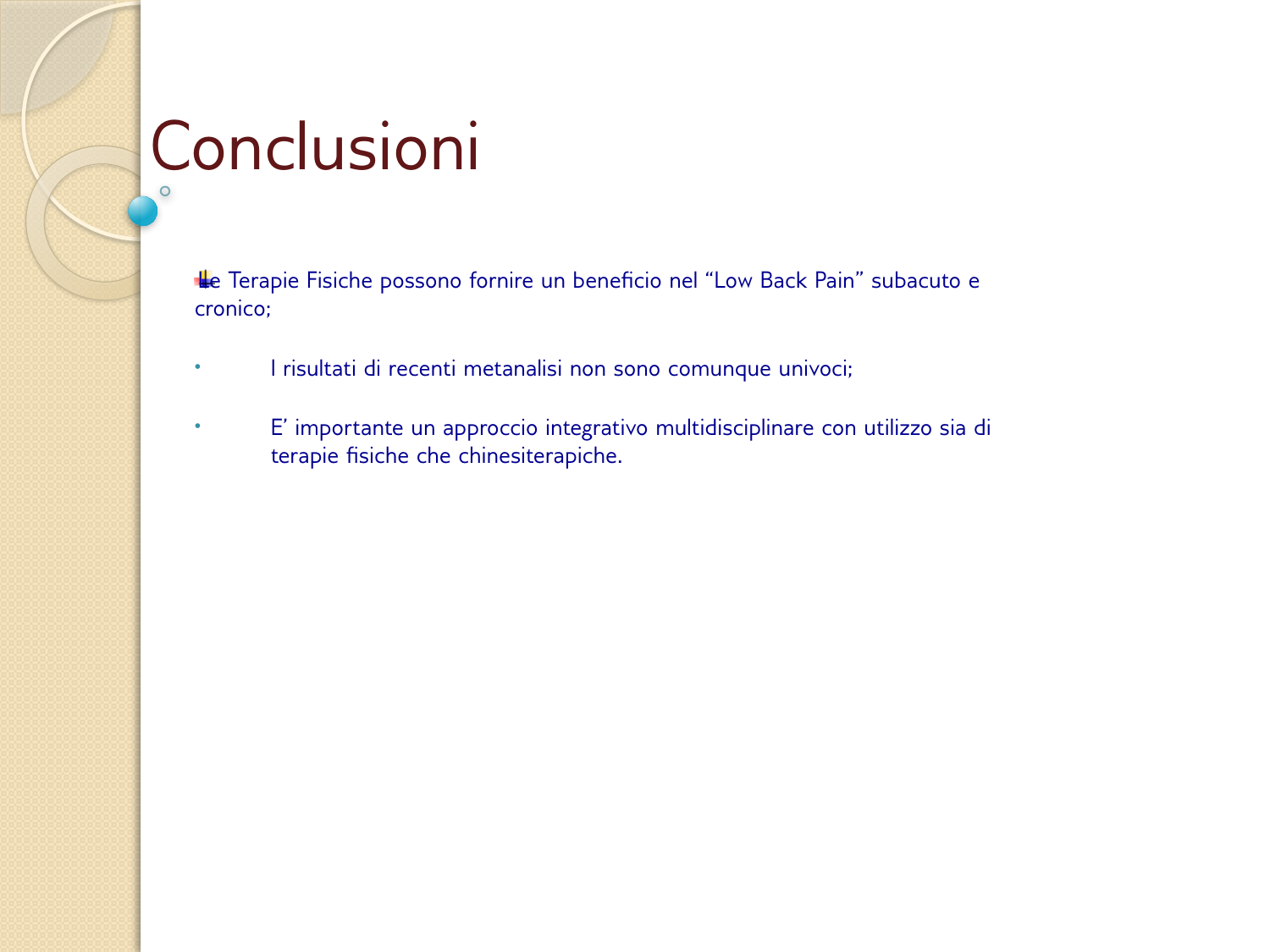

# Conclusioni
 Le Terapie Fisiche possono fornire un beneficio nel “Low Back Pain” subacuto e cronico;

I risultati di recenti metanalisi non sono comunque univoci;

E’ importante un approccio integrativo multidisciplinare con utilizzo sia di  terapie fisiche che chinesiterapiche.